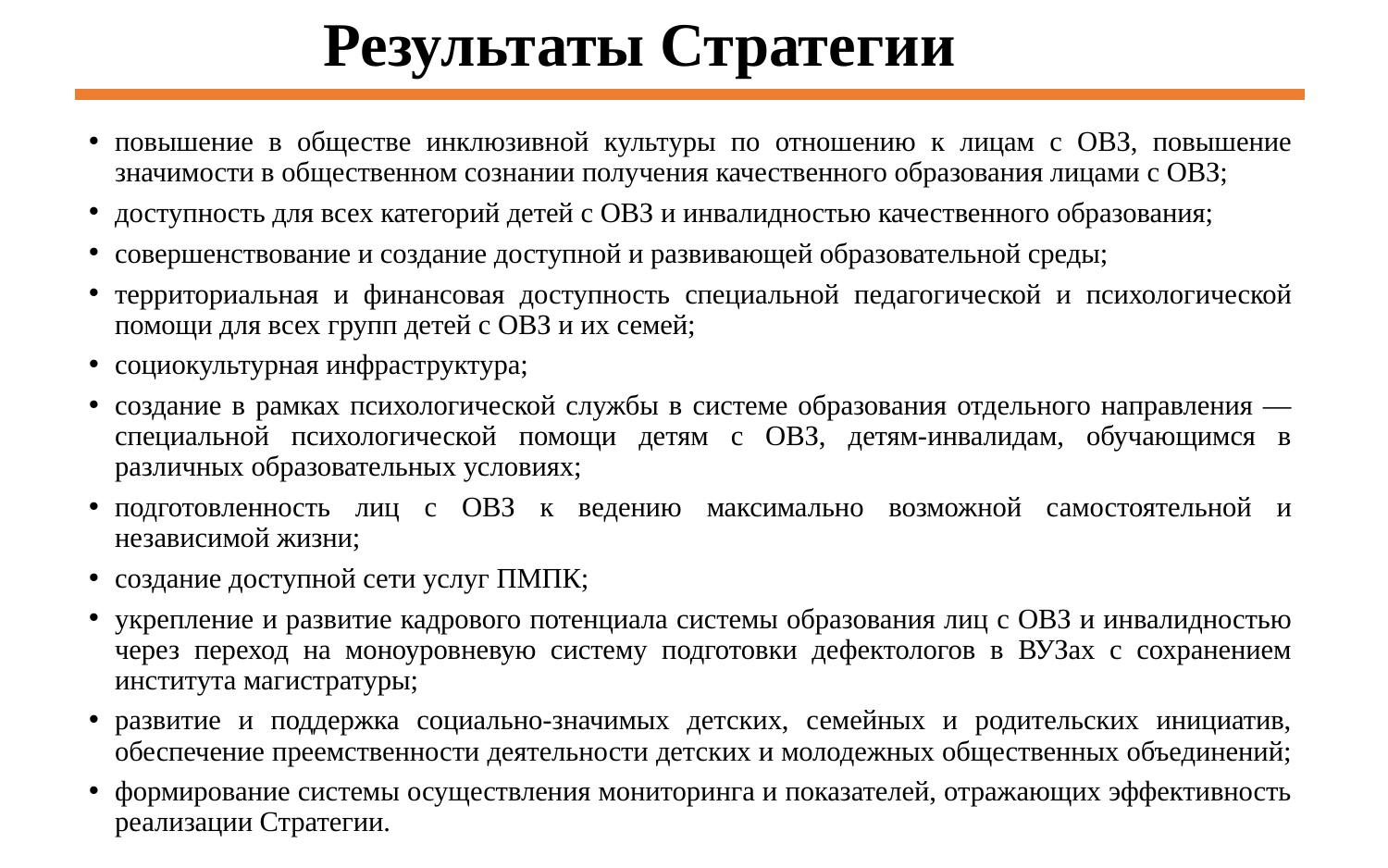

# Результаты Стратегии
повышение в обществе инклюзивной культуры по отношению к лицам с ОВЗ, повышение значимости в общественном сознании получения качественного образования лицами с ОВЗ;
доступность для всех категорий детей с ОВЗ и инвалидностью качественного образования;
совершенствование и создание доступной и развивающей образовательной среды;
территориальная и финансовая доступность специальной педагогической и психологической помощи для всех групп детей с ОВЗ и их семей;
социокультурная инфраструктура;
создание в рамках психологической службы в системе образования отдельного направления — специальной психологической помощи детям с ОВЗ, детям-инвалидам, обучающимся в различных образовательных условиях;
подготовленность лиц с ОВЗ к ведению максимально возможной самостоятельной и независимой жизни;
создание доступной сети услуг ПМПК;
укрепление и развитие кадрового потенциала системы образования лиц с ОВЗ и инвалидностью через переход на моноуровневую систему подготовки дефектологов в ВУЗах с сохранением института магистратуры;
развитие и поддержка социально-значимых детских, семейных и родительских инициатив, обеспечение преемственности деятельности детских и молодежных общественных объединений;
формирование системы осуществления мониторинга и показателей, отражающих эффективность реализации Стратегии.